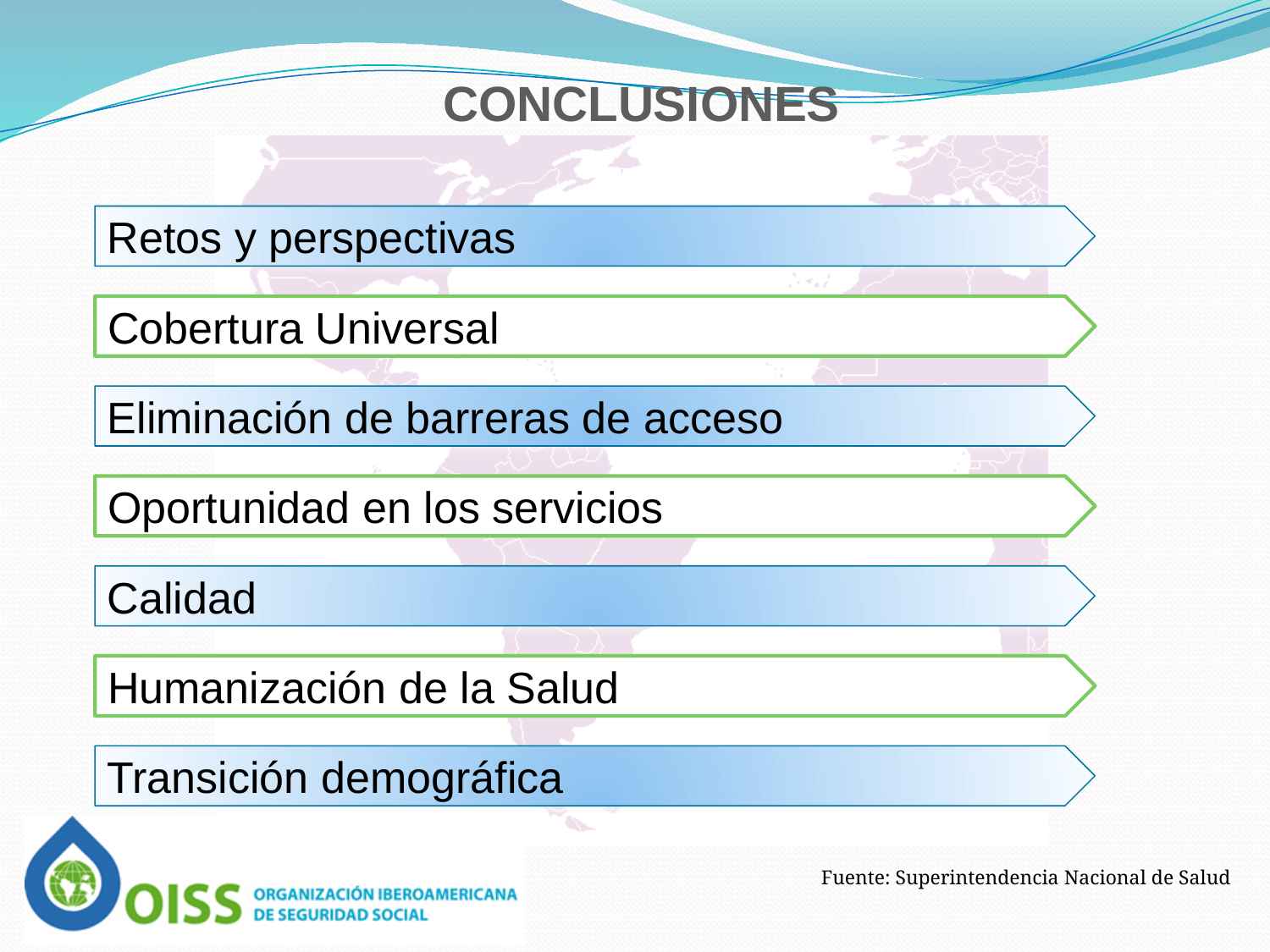

CONCLUSIONES
Retos y perspectivas
Cobertura Universal
Eliminación de barreras de acceso
Oportunidad en los servicios
Calidad
Humanización de la Salud
Transición demográfica
Fuente: Superintendencia Nacional de Salud